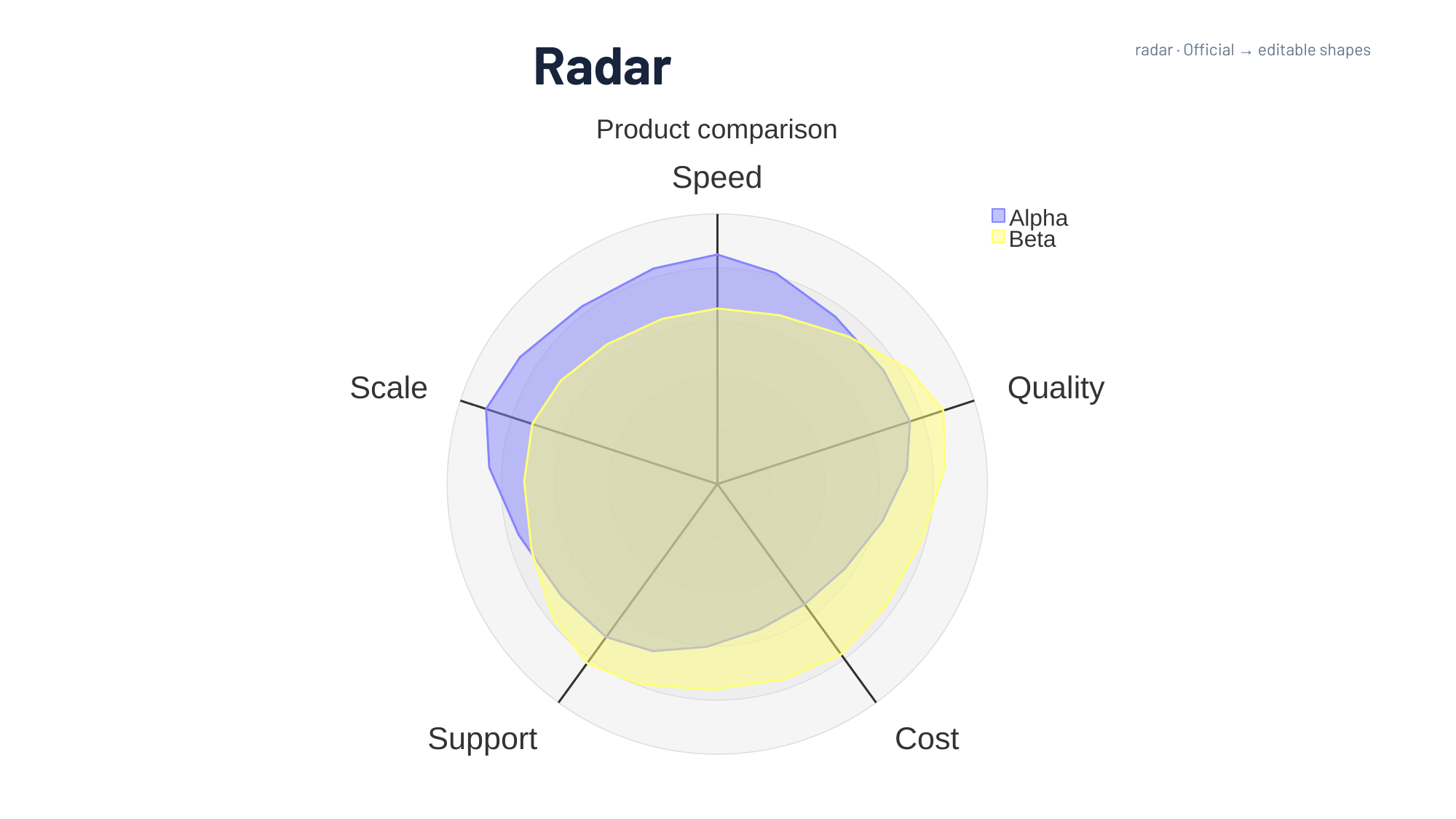

Radar
radar · Official → editable shapes
Product comparison
Speed
Alpha

Beta

Scale
Quality

Support
Cost